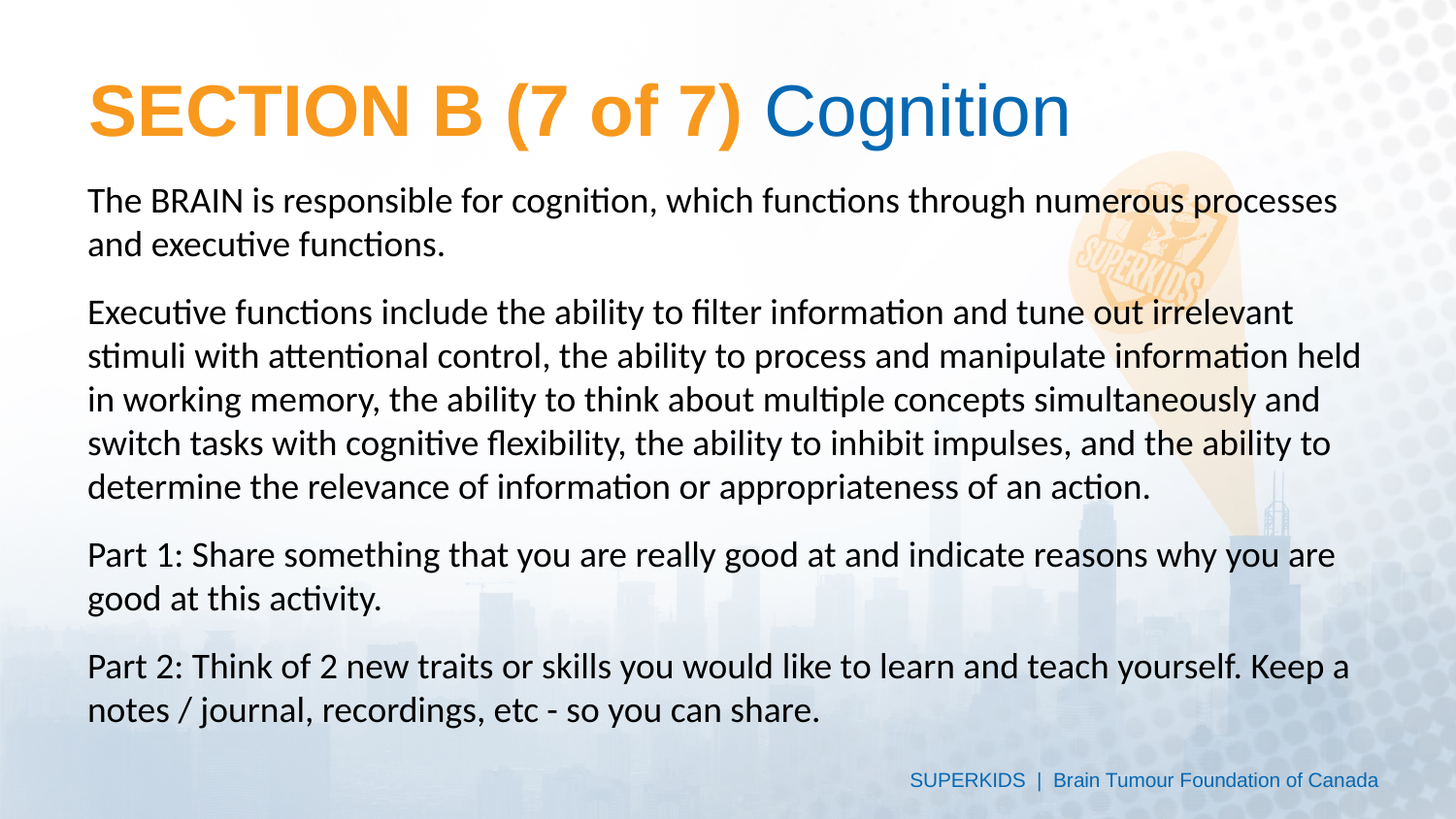

# SECTION B (7 of 7) Cognition
The BRAIN is responsible for cognition, which functions through numerous processes and executive functions.
Executive functions include the ability to filter information and tune out irrelevant stimuli with attentional control, the ability to process and manipulate information held in working memory, the ability to think about multiple concepts simultaneously and switch tasks with cognitive flexibility, the ability to inhibit impulses, and the ability to determine the relevance of information or appropriateness of an action.
Part 1: Share something that you are really good at and indicate reasons why you are good at this activity.
Part 2: Think of 2 new traits or skills you would like to learn and teach yourself. Keep a notes / journal, recordings, etc - so you can share.